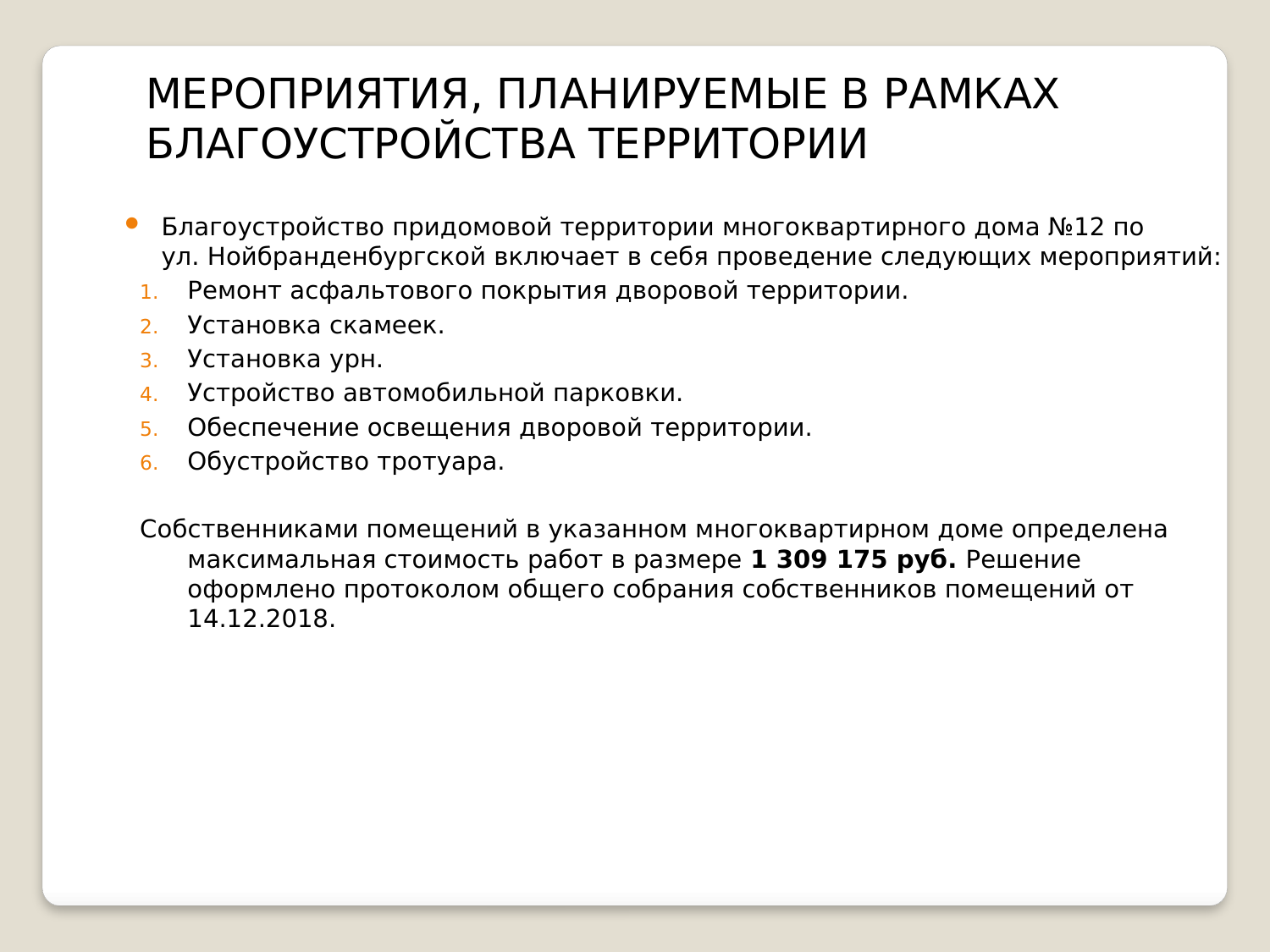

МЕРОПРИЯТИЯ, ПЛАНИРУЕМЫЕ В РАМКАХ БЛАГОУСТРОЙСТВА ТЕРРИТОРИИ
Благоустройство придомовой территории многоквартирного дома №12 по         ул. Нойбранденбургской включает в себя проведение следующих мероприятий:
Ремонт асфальтового покрытия дворовой территории.
Установка скамеек.
Установка урн.
Устройство автомобильной парковки.
Обеспечение освещения дворовой территории.
Обустройство тротуара.

Собственниками помещений в указанном многоквартирном доме определена максимальная стоимость работ в размере 1 309 175 руб. Решение оформлено протоколом общего собрания собственников помещений от 14.12.2018.